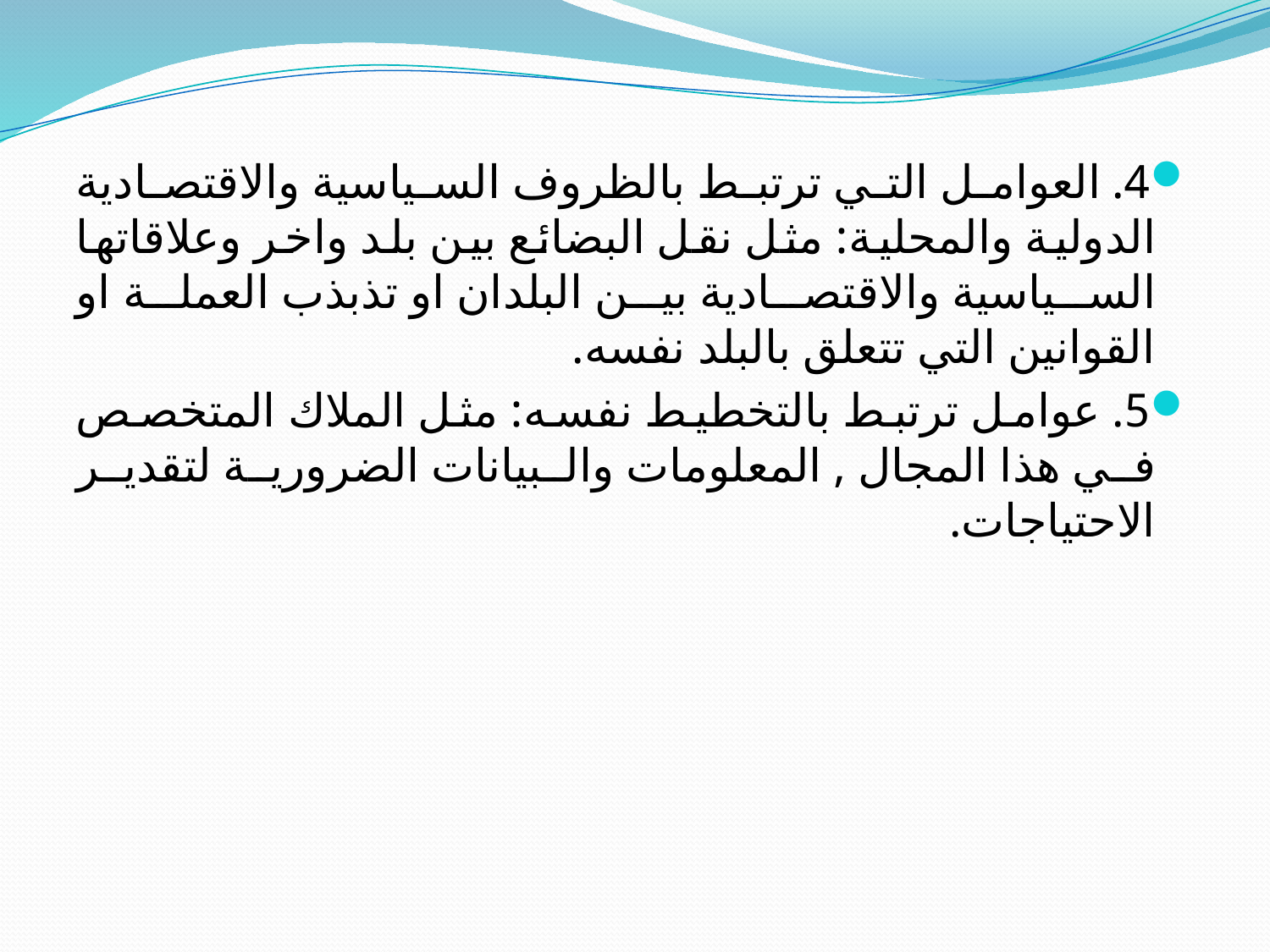

4. العوامل التي ترتبط بالظروف السياسية والاقتصادية الدولية والمحلية: مثل نقل البضائع بين بلد واخر وعلاقاتها السياسية والاقتصادية بين البلدان او تذبذب العملة او القوانين التي تتعلق بالبلد نفسه.
5. عوامل ترتبط بالتخطيط نفسه: مثل الملاك المتخصص في هذا المجال , المعلومات والبيانات الضرورية لتقدير الاحتياجات.